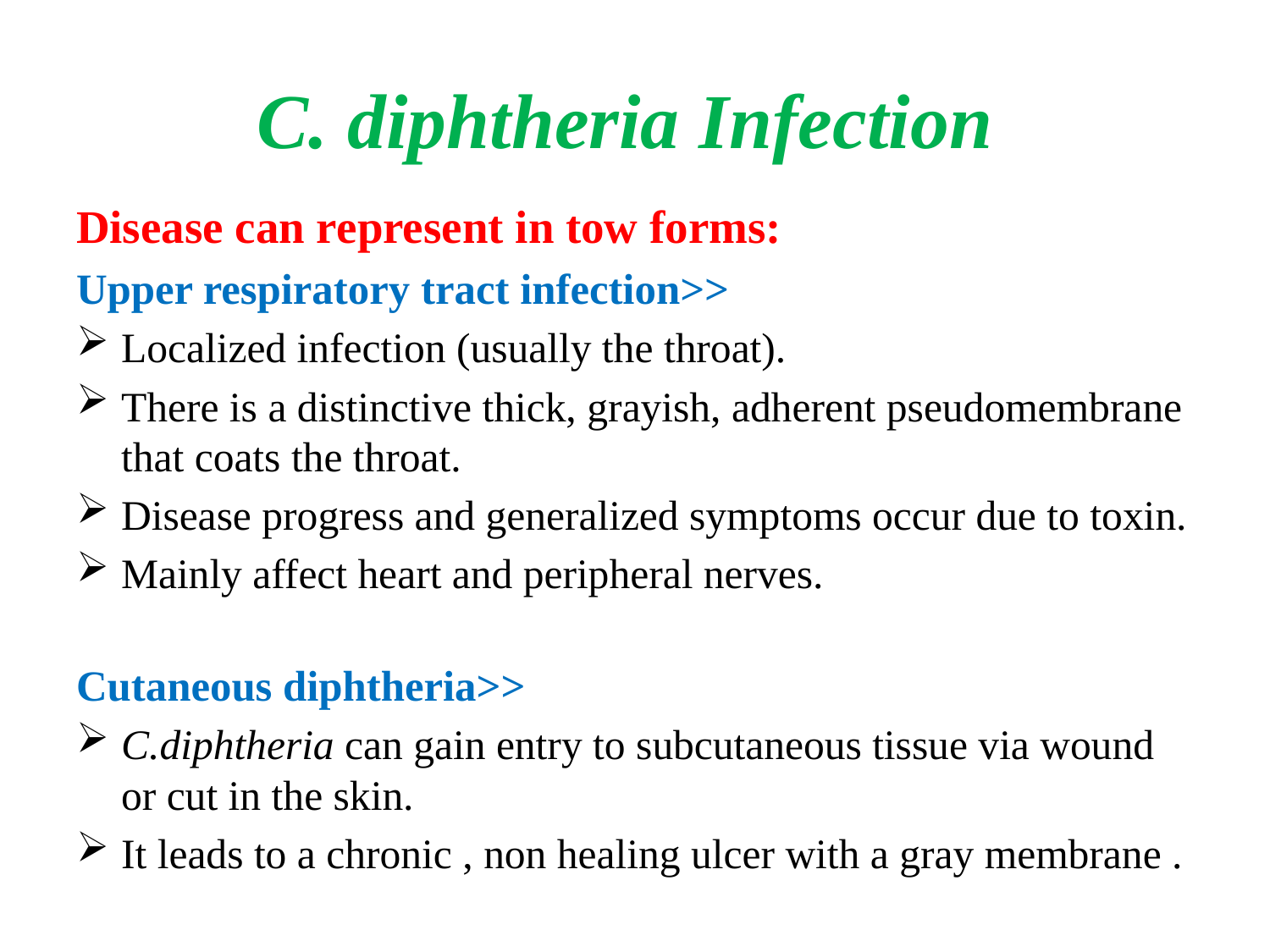

# C. diphtheria Infection
Disease can represent in tow forms:
Upper respiratory tract infection>>
Localized infection (usually the throat).
There is a distinctive thick, grayish, adherent pseudomembrane that coats the throat.
Disease progress and generalized symptoms occur due to toxin.
Mainly affect heart and peripheral nerves.

Cutaneous diphtheria>>
C.diphtheria can gain entry to subcutaneous tissue via wound or cut in the skin.
It leads to a chronic , non healing ulcer with a gray membrane .